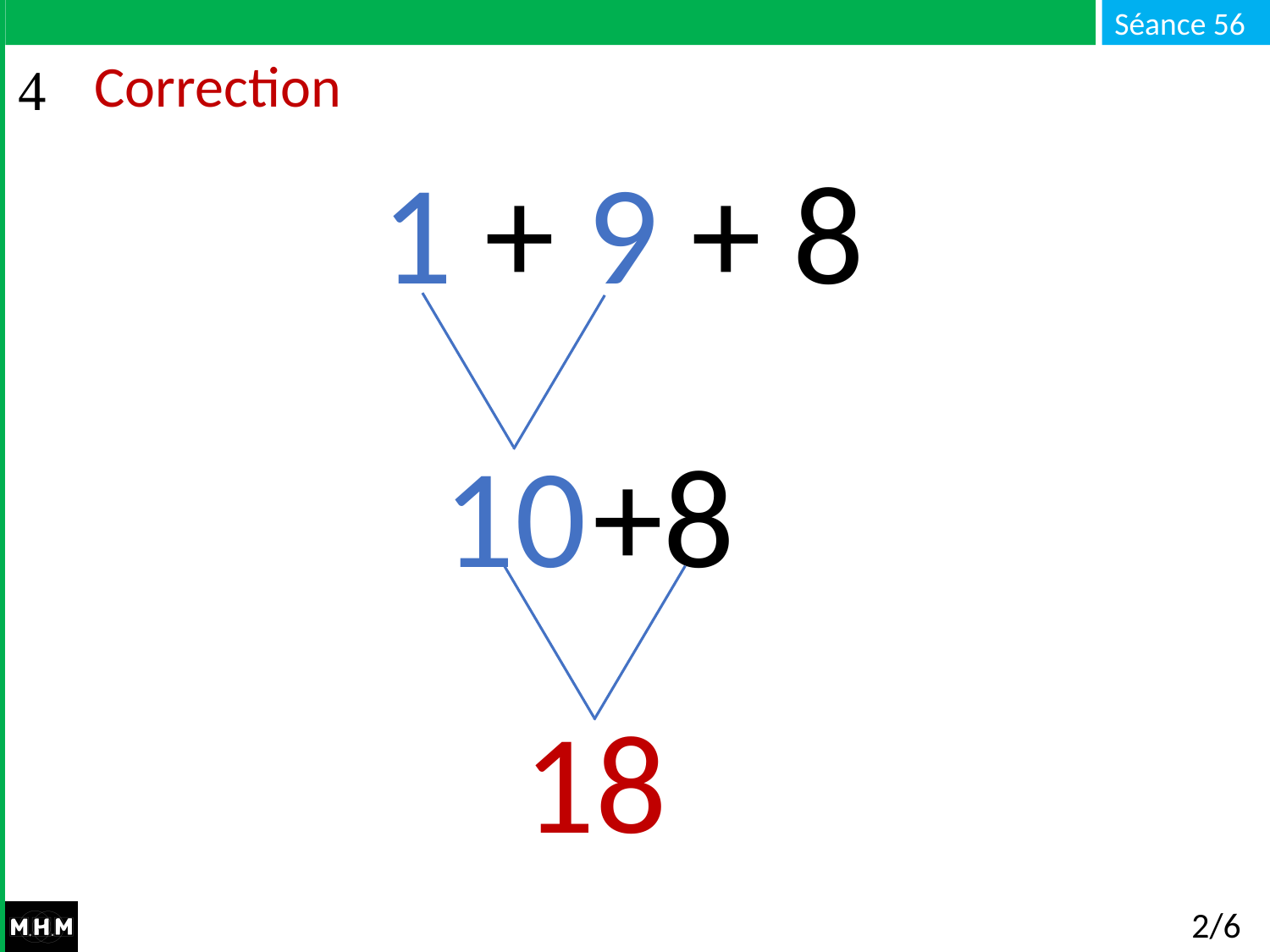

# Correction
1 + 9 + 8
+8
10
18
2/6